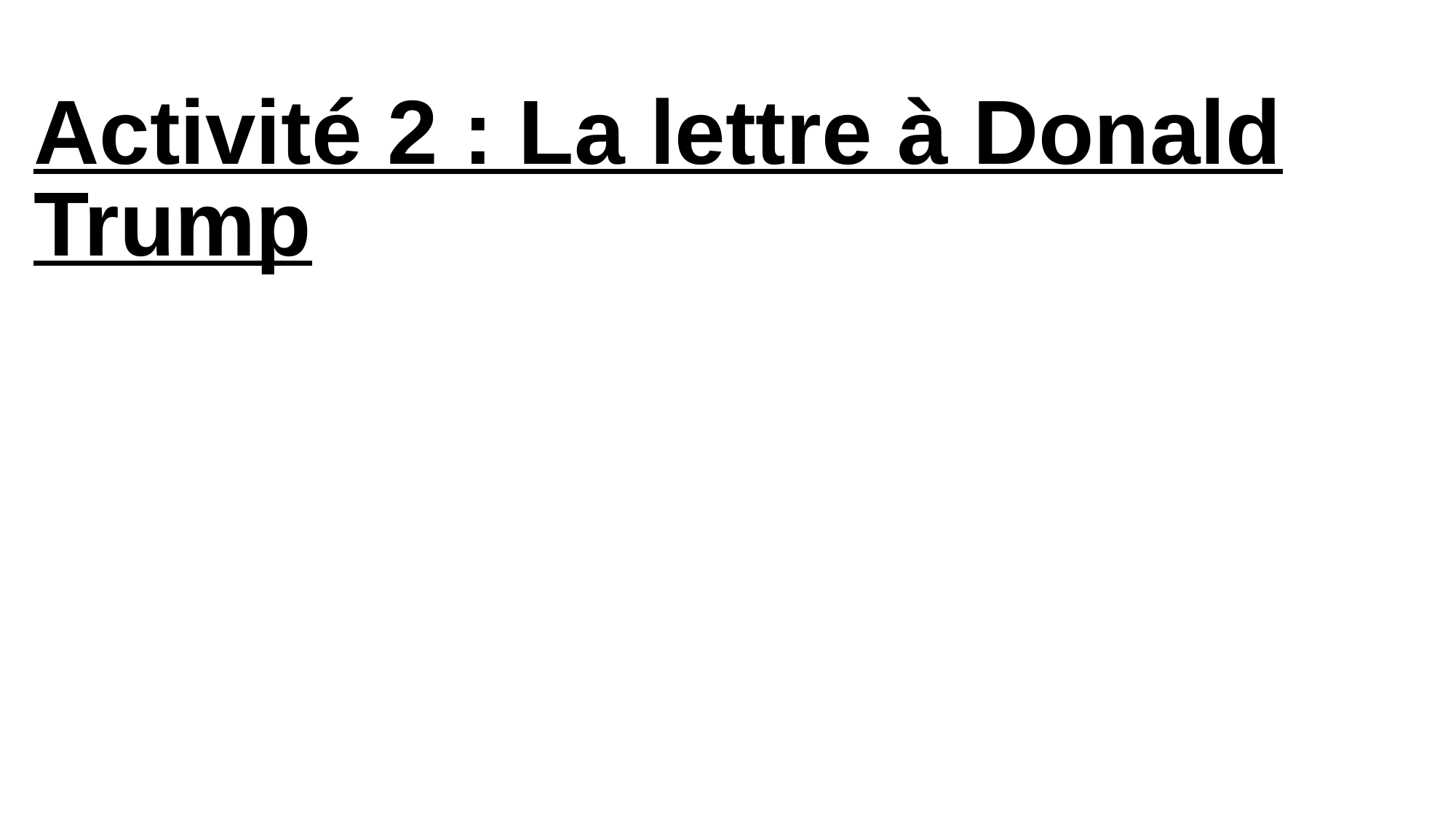

Activité 2 : La lettre à Donald Trump